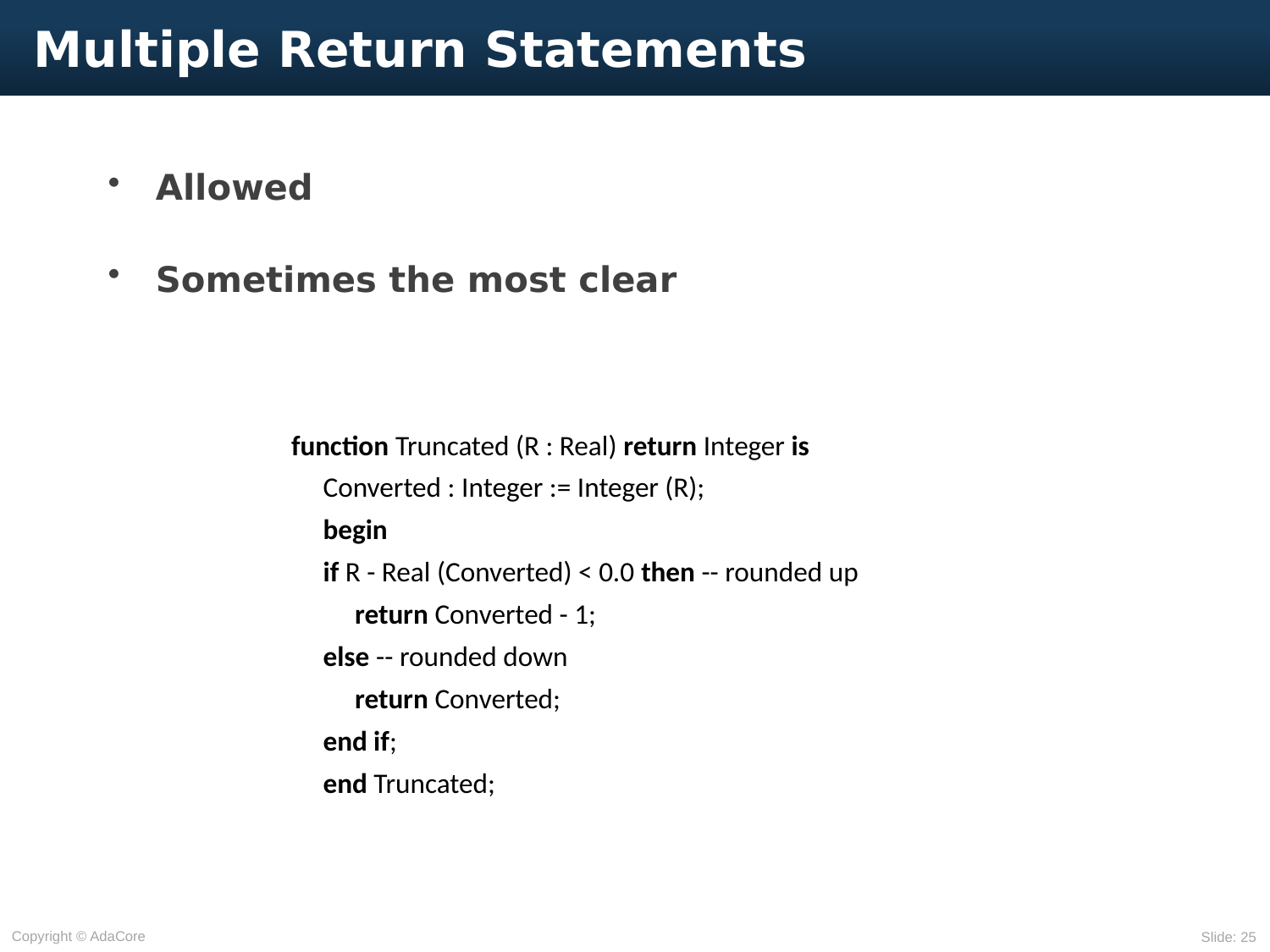

# Multiple Return Statements
Allowed
Sometimes the most clear
function Truncated (R : Real) return Integer is
Converted : Integer := Integer (R);
begin
if R - Real (Converted) < 0.0 then -- rounded up
return Converted - 1;
else -- rounded down
return Converted;
end if;
end Truncated;